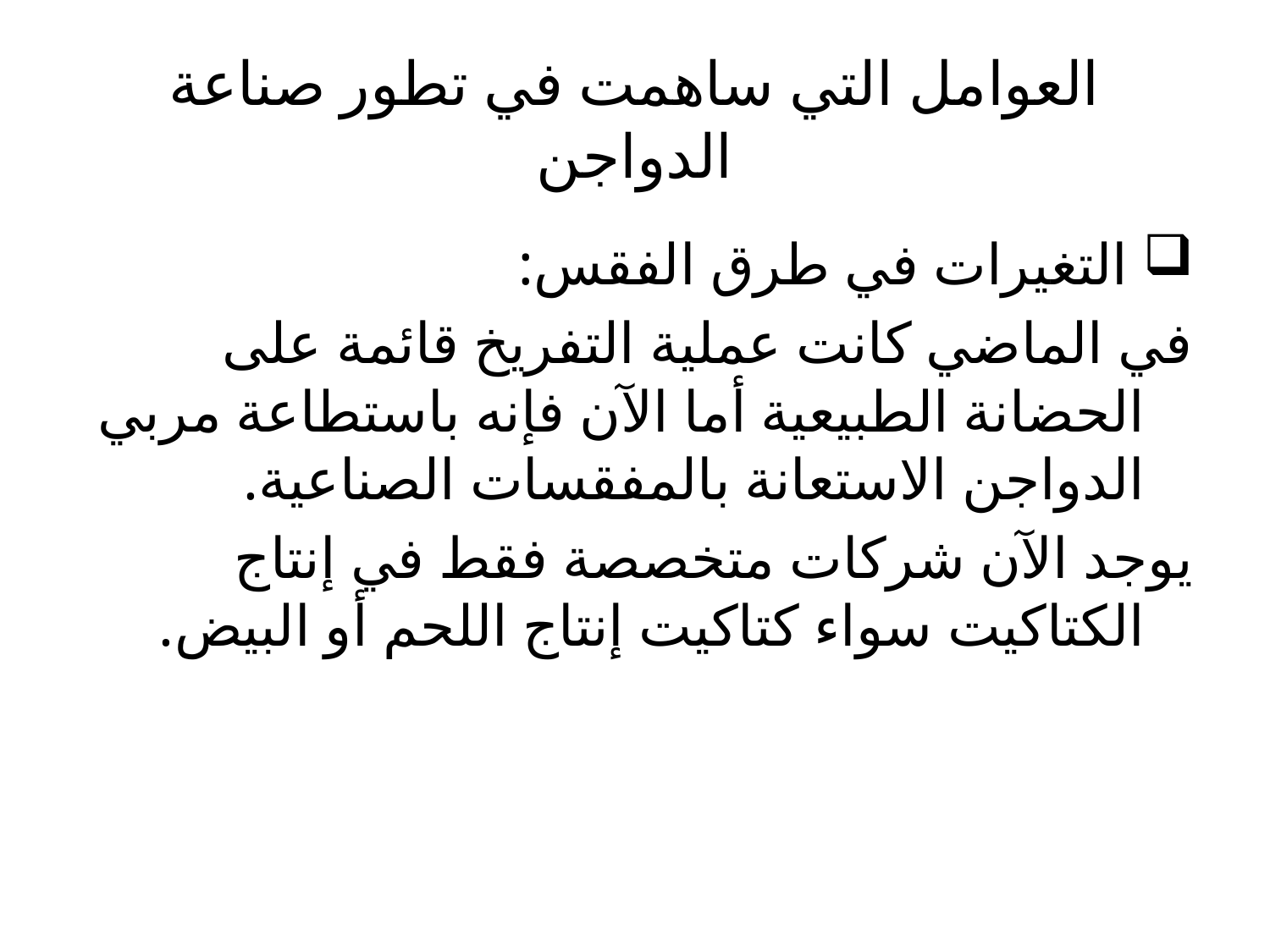

# العوامل التي ساهمت في تطور صناعة الدواجن
 التغيرات في طرق الفقس:
في الماضي كانت عملية التفريخ قائمة على الحضانة الطبيعية أما الآن فإنه باستطاعة مربي الدواجن الاستعانة بالمفقسات الصناعية.
يوجد الآن شركات متخصصة فقط في إنتاج الكتاكيت سواء كتاكيت إنتاج اللحم أو البيض.